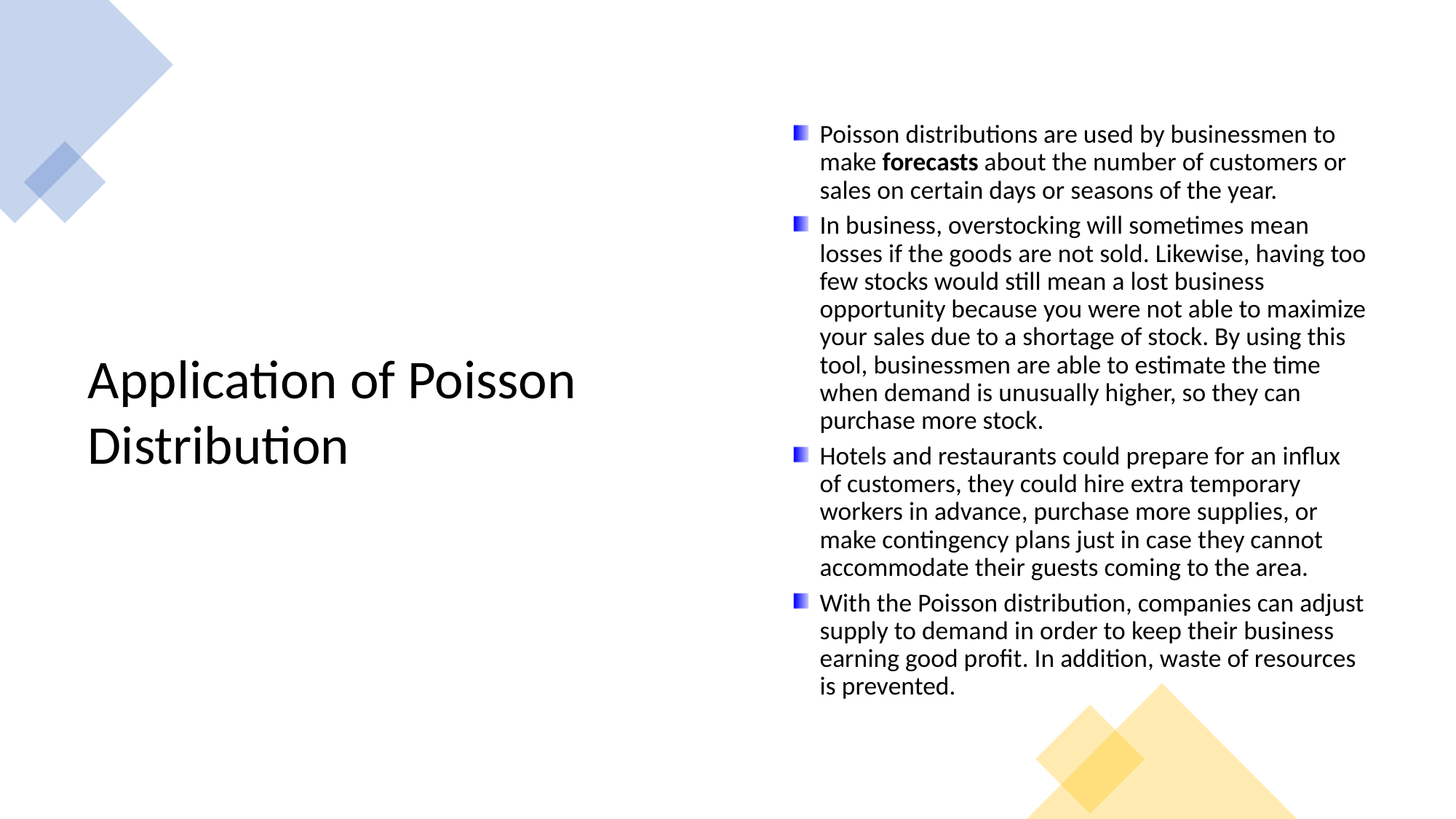

# Application of Poisson Distribution

Poisson distributions are used by businessmen to make forecasts about the number of customers or sales on certain days or seasons of the year.
In business, overstocking will sometimes mean losses if the goods are not sold. Likewise, having too few stocks would still mean a lost business opportunity because you were not able to maximize your sales due to a shortage of stock. By using this tool, businessmen are able to estimate the time when demand is unusually higher, so they can purchase more stock.
Hotels and restaurants could prepare for an influx of customers, they could hire extra temporary workers in advance, purchase more supplies, or make contingency plans just in case they cannot accommodate their guests coming to the area.
With the Poisson distribution, companies can adjust supply to demand in order to keep their business earning good profit. In addition, waste of resources is prevented.